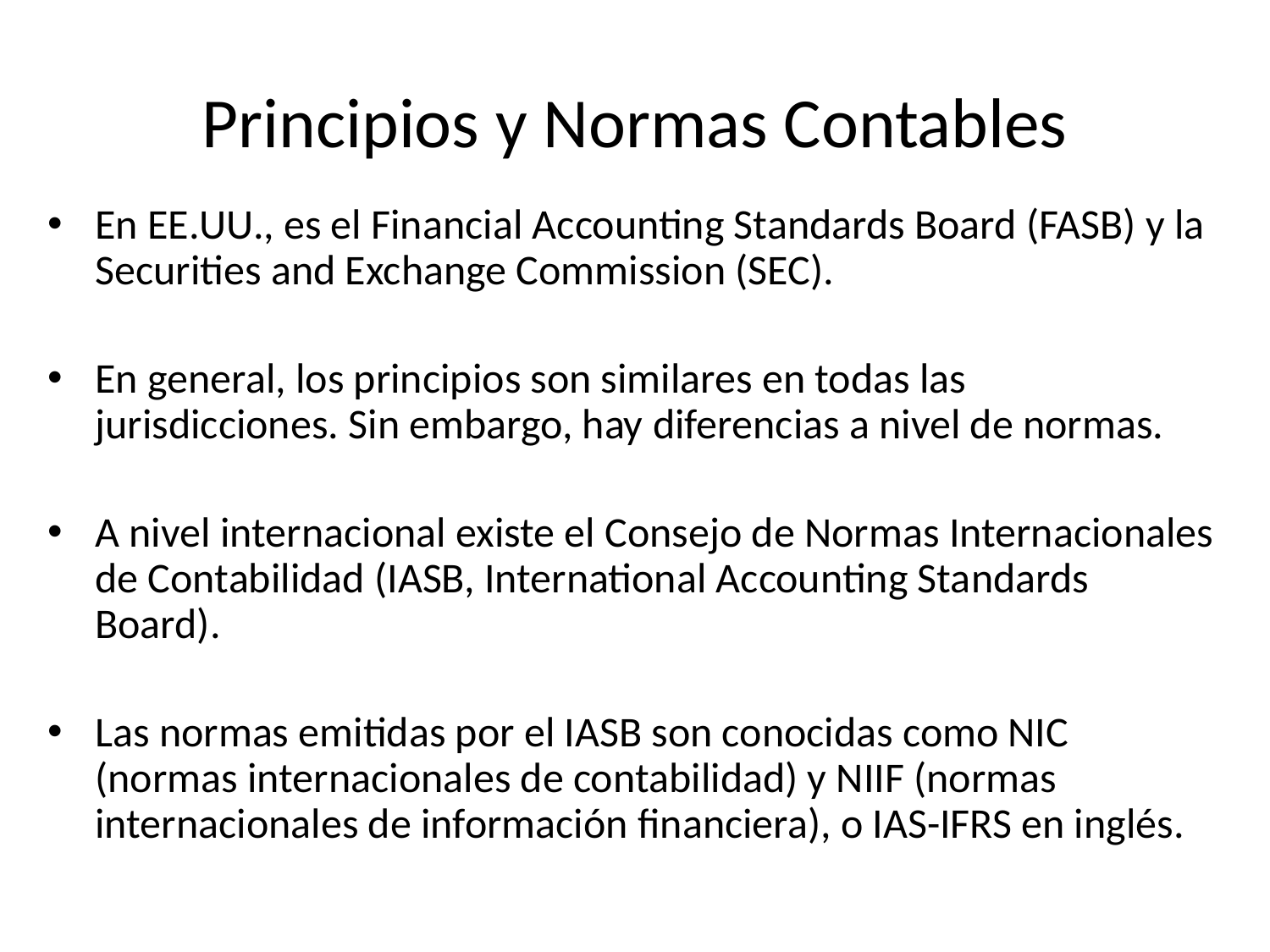

# Principios y Normas Contables
En EE.UU., es el Financial Accounting Standards Board (FASB) y la Securities and Exchange Commission (SEC).

En general, los principios son similares en todas las jurisdicciones. Sin embargo, hay diferencias a nivel de normas.

A nivel internacional existe el Consejo de Normas Internacionales de Contabilidad (IASB, International Accounting Standards Board).

Las normas emitidas por el IASB son conocidas como NIC (normas internacionales de contabilidad) y NIIF (normas internacionales de información financiera), o IAS-IFRS en inglés.